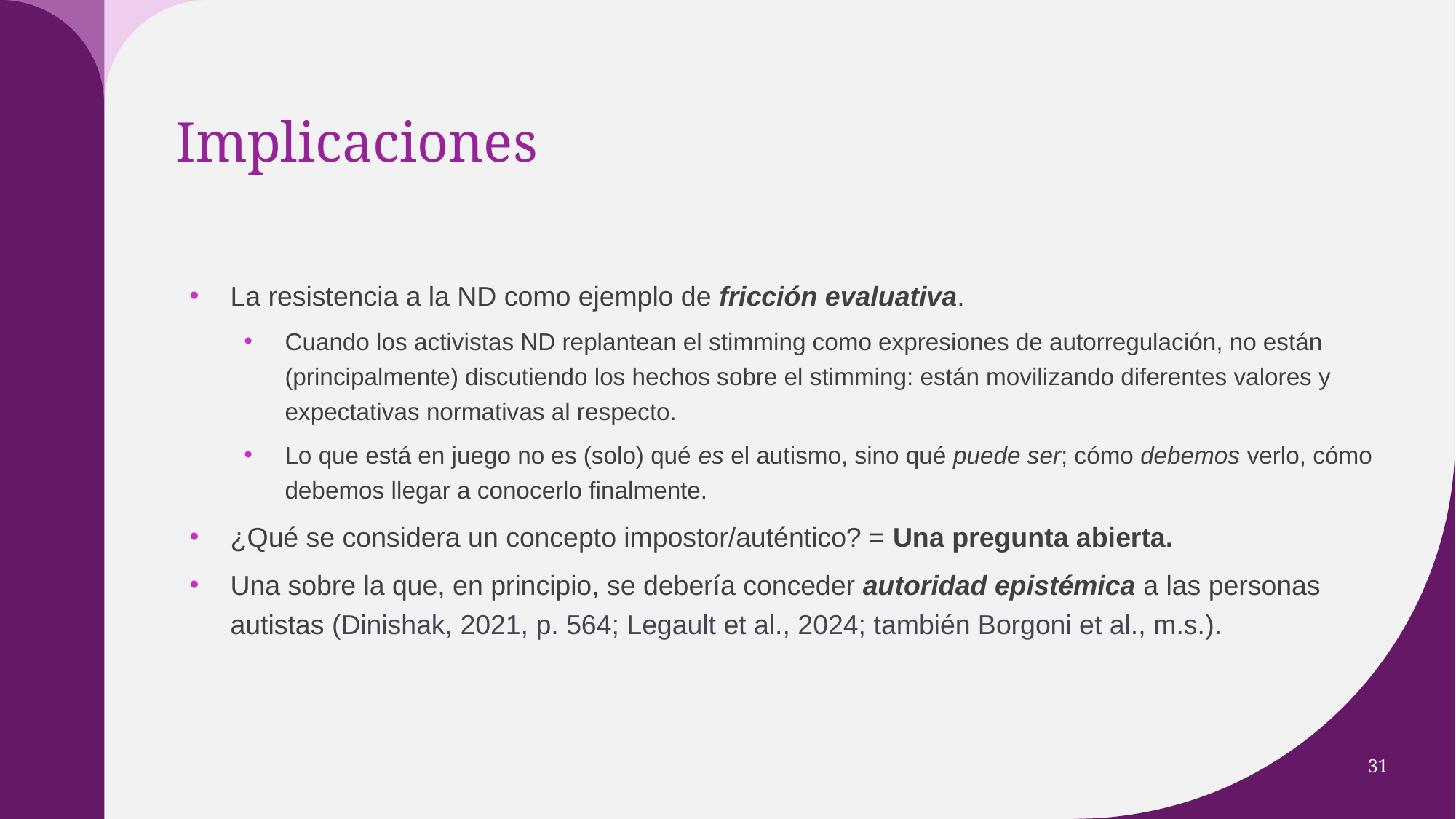

# Implicaciones
La resistencia a la ND como ejemplo de fricción evaluativa.
Cuando los activistas ND replantean el stimming como expresiones de autorregulación, no están (principalmente) discutiendo los hechos sobre el stimming: están movilizando diferentes valores y expectativas normativas al respecto.
Lo que está en juego no es (solo) qué es el autismo, sino qué puede ser; cómo debemos verlo, cómo debemos llegar a conocerlo finalmente.
¿Qué se considera un concepto impostor/auténtico? = Una pregunta abierta.
Una sobre la que, en principio, se debería conceder autoridad epistémica a las personas autistas (Dinishak, 2021, p. 564; Legault et al., 2024; también Borgoni et al., m.s.).
31